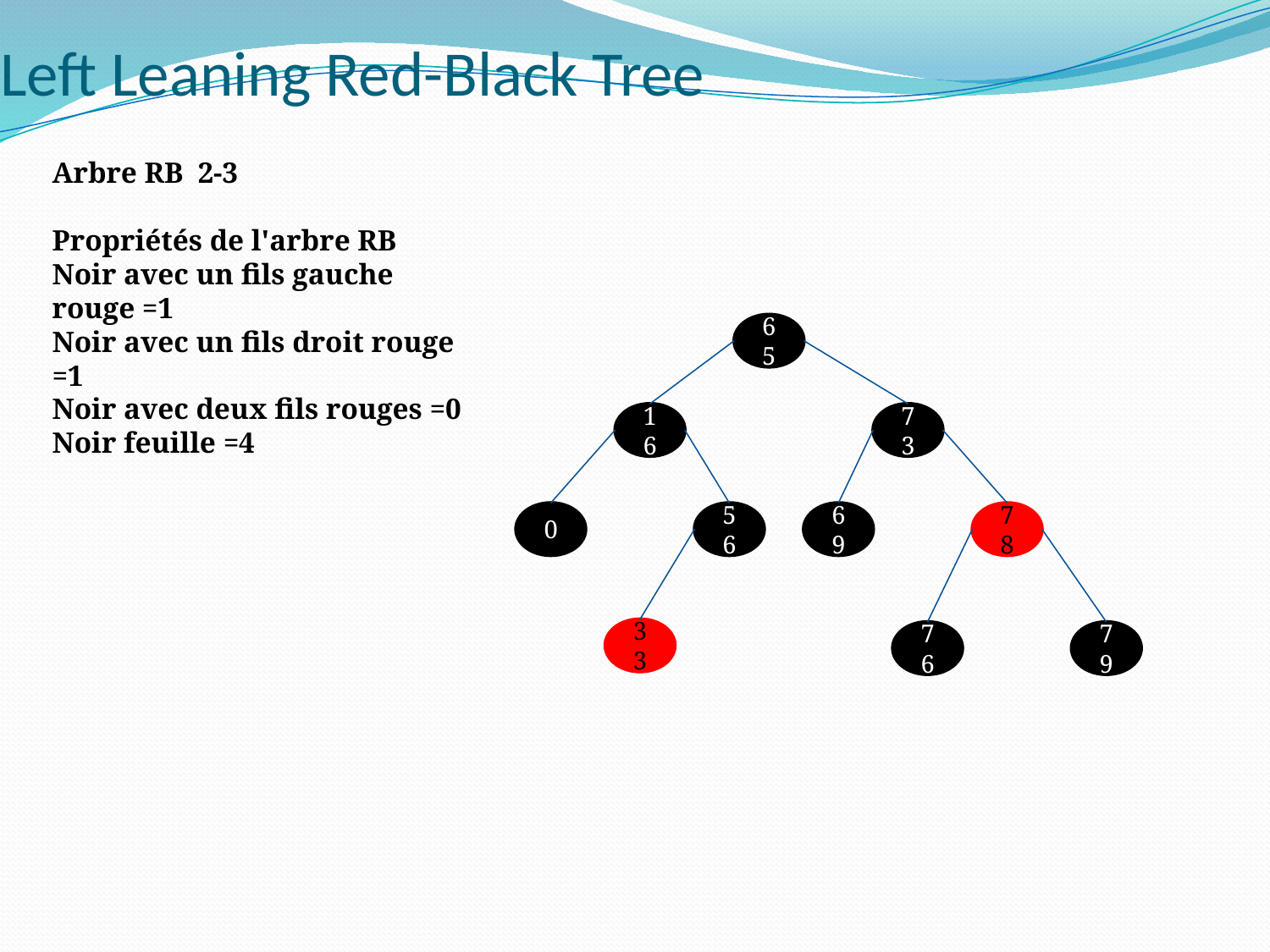

# Left Leaning Red-Black Tree
Arbre RB  2-3

Propriétés de l'arbre RB
Noir avec un fils gauche rouge =1
Noir avec un fils droit rouge =1
Noir avec deux fils rouges =0
Noir feuille =4
65
16
73
0
56
69
78
33
76
79